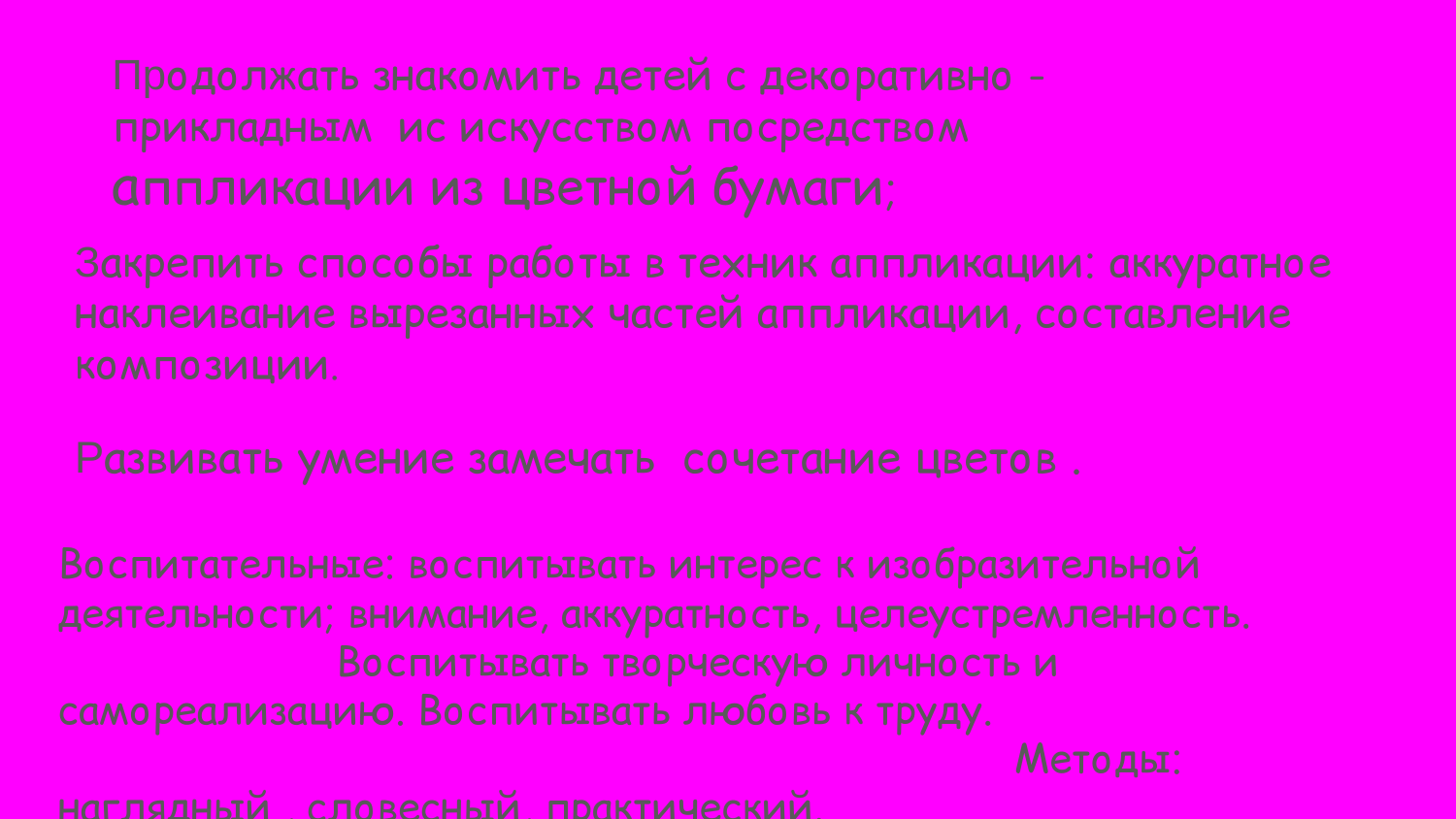

Продолжать знакомить детей с декоративно - прикладным  ис искусством посредством аппликации из цветной бумаги;
#

Закрепить способы работы в техник аппликации: аккуратное наклеивание вырезанных частей аппликации, составление композиции.

Развивать умение замечать  сочетание цветов .

Воспитательные: воспитывать интерес к изобразительной деятельности; внимание, аккуратность, целеустремленность.                              Воспитывать творческую личность и самореализацию. Воспитывать любовь к труду.                                                                                                           Методы: наглядный , словесный, практический.